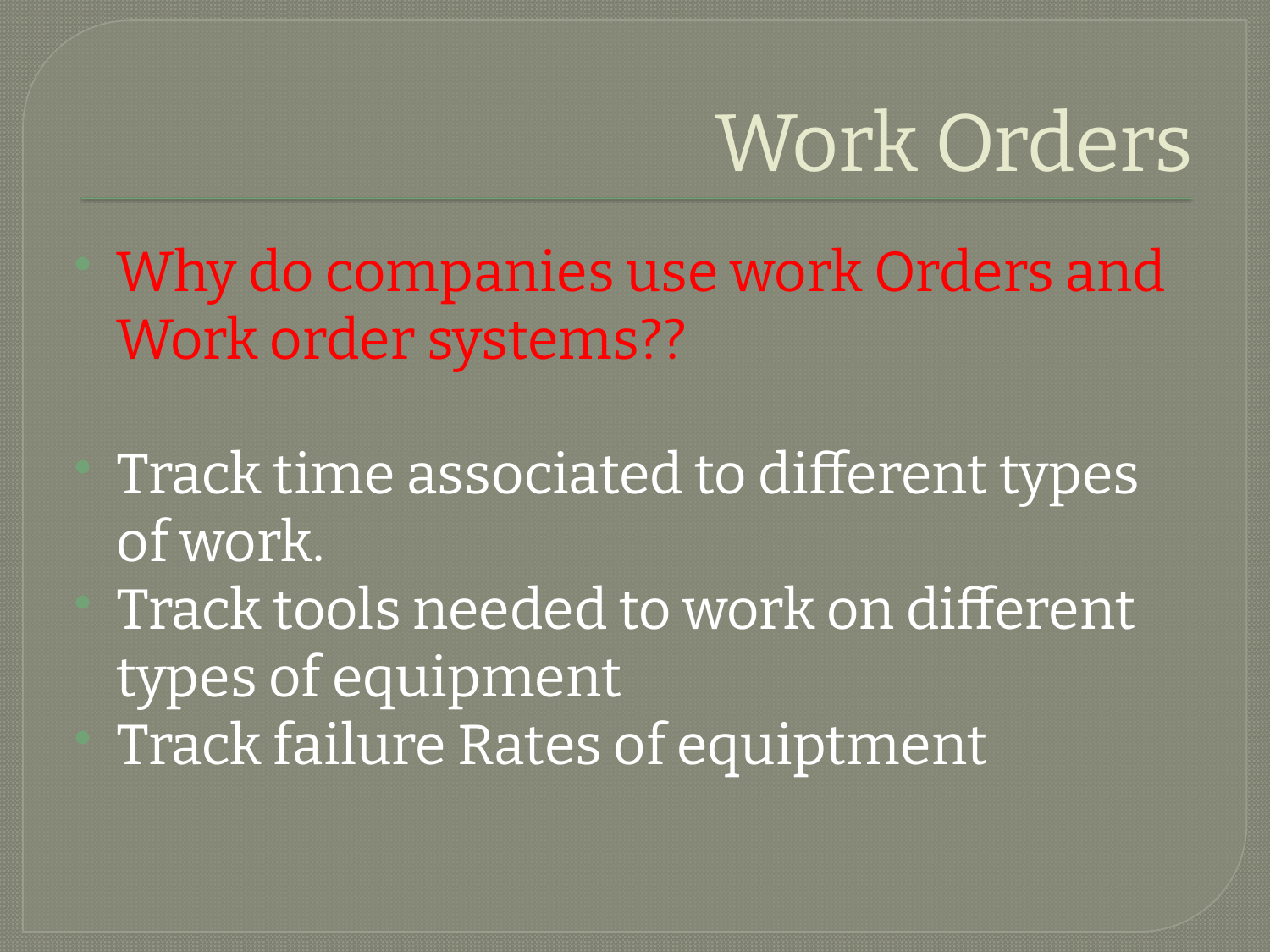

# Work Orders
Why do companies use work Orders and Work order systems??

Track time associated to different types of work.
Track tools needed to work on different types of equipment
Track failure Rates of equiptment